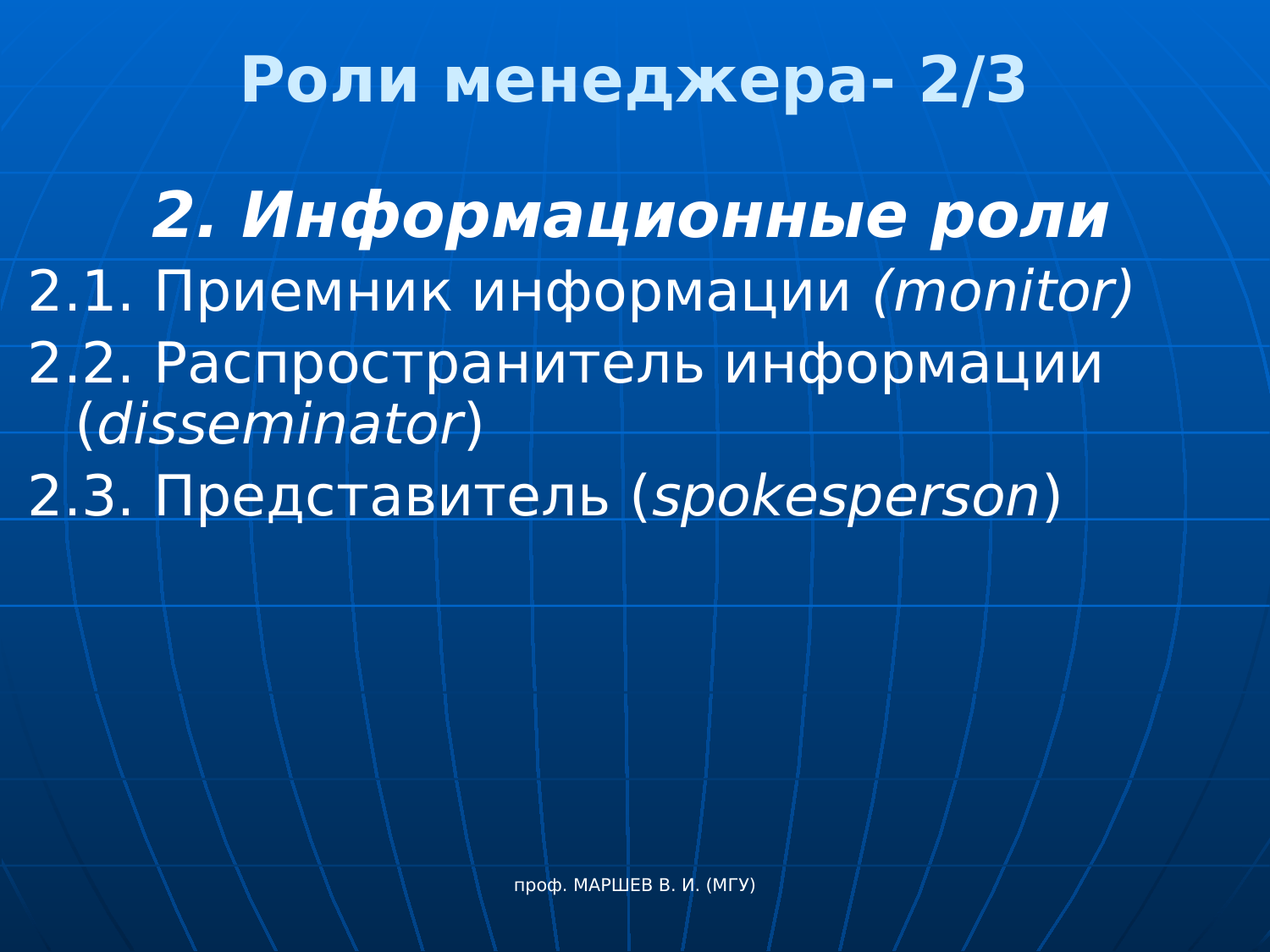

# Роли менеджера- 2/3
2. Информационные роли
2.1. Приемник информации (monitor)
2.2. Распространитель информации (disseminator)
2.3. Представитель (spokesperson)
проф. МАРШЕВ В. И. (МГУ)